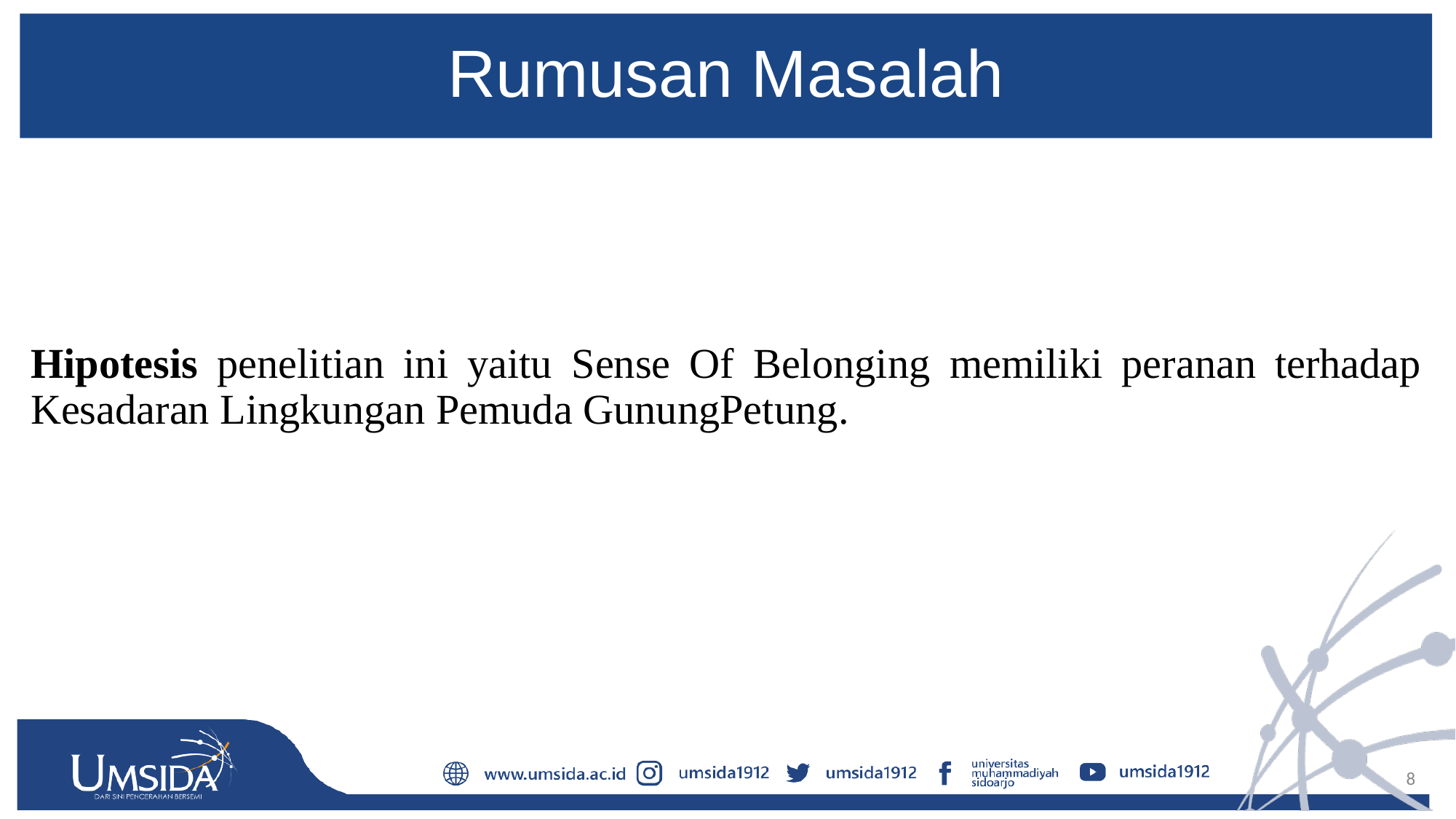

# Rumusan Masalah

Hipotesis penelitian ini yaitu Sense Of Belonging memiliki peranan terhadap Kesadaran Lingkungan Pemuda GunungPetung.